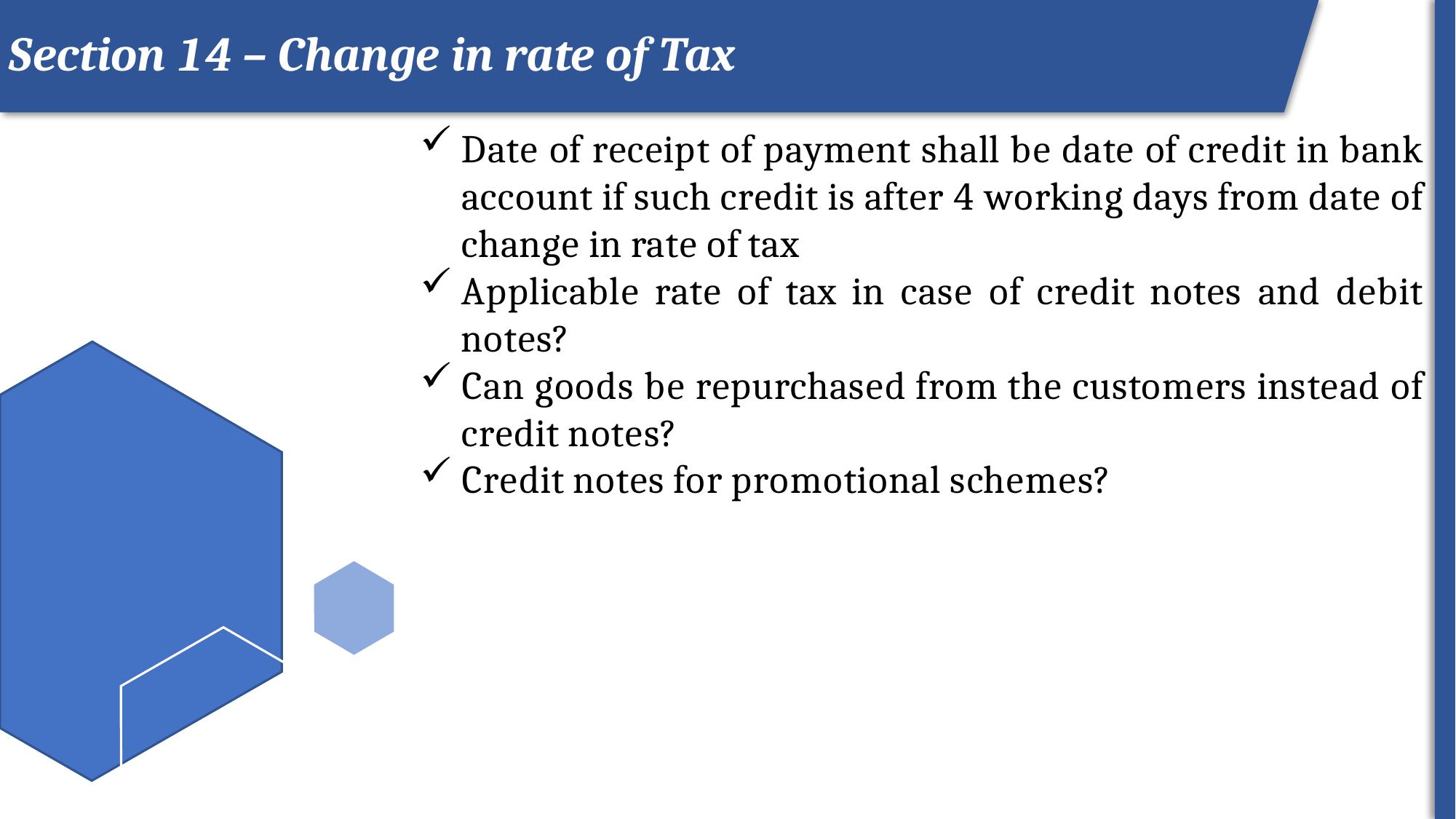

Section 14 – Change in rate of Tax
Date of receipt of payment shall be date of credit in bank account if such credit is after 4 working days from date of change in rate of tax
Applicable rate of tax in case of credit notes and debit notes?
Can goods be repurchased from the customers instead of credit notes?
Credit notes for promotional schemes?
ROI
23